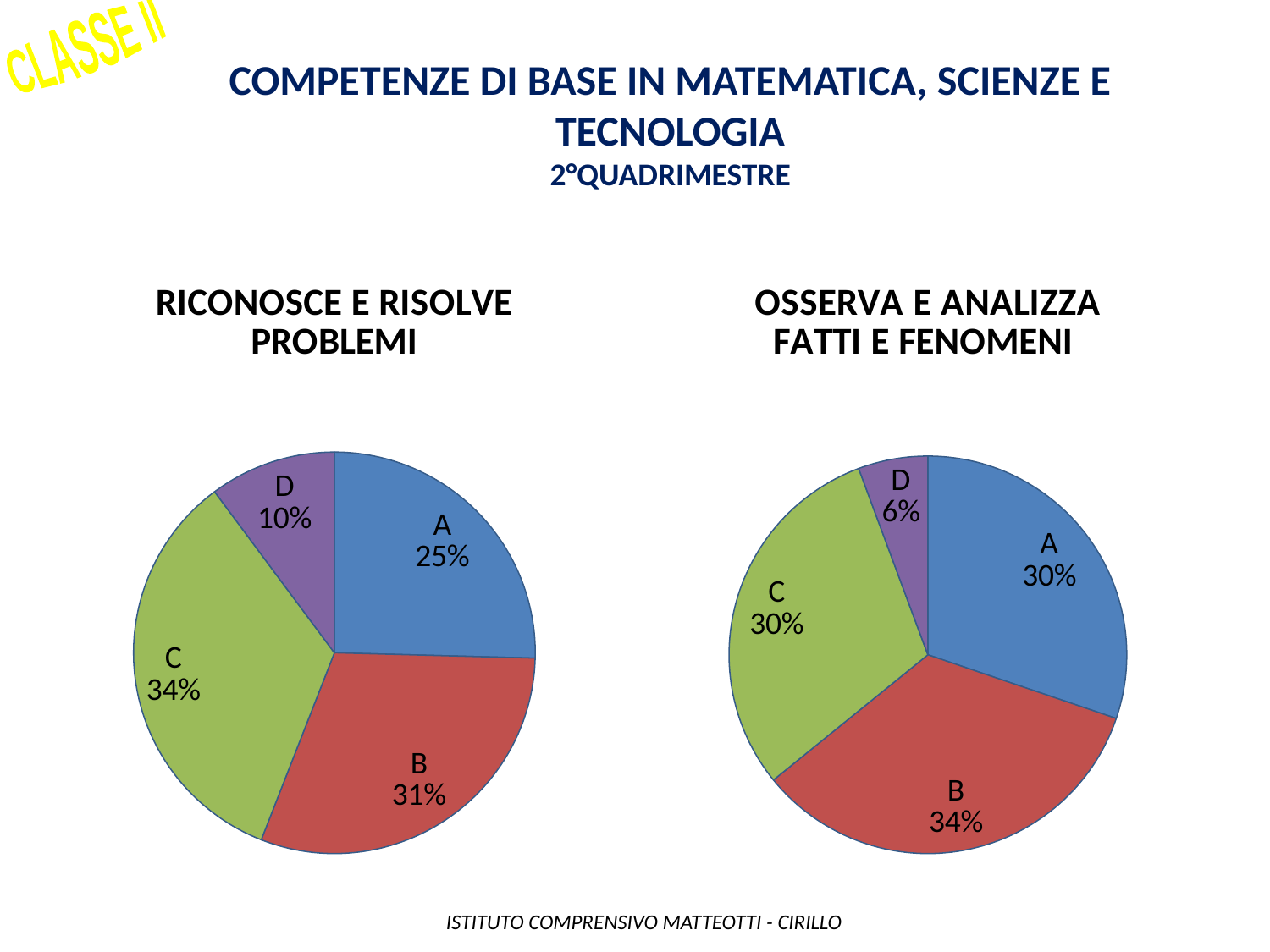

CLASSE II
Competenze di base in matematica, scienze e tecnologia
2°QUADRIMESTRE

### Chart: RICONOSCE E RISOLVE PROBLEMI

| Category |  |
|---|---|
| A | 15.0 |
| B | 18.0 |
| C | 20.0 |
| D | 6.0 |

### Chart: OSSERVA E ANALIZZA FATTI E FENOMENI

| Category |  |
|---|---|
| A | 16.0 |
| B | 18.0 |
| C | 16.0 |
| D | 3.0 |
 ISTITUTO COMPRENSIVO MATTEOTTI - CIRILLO